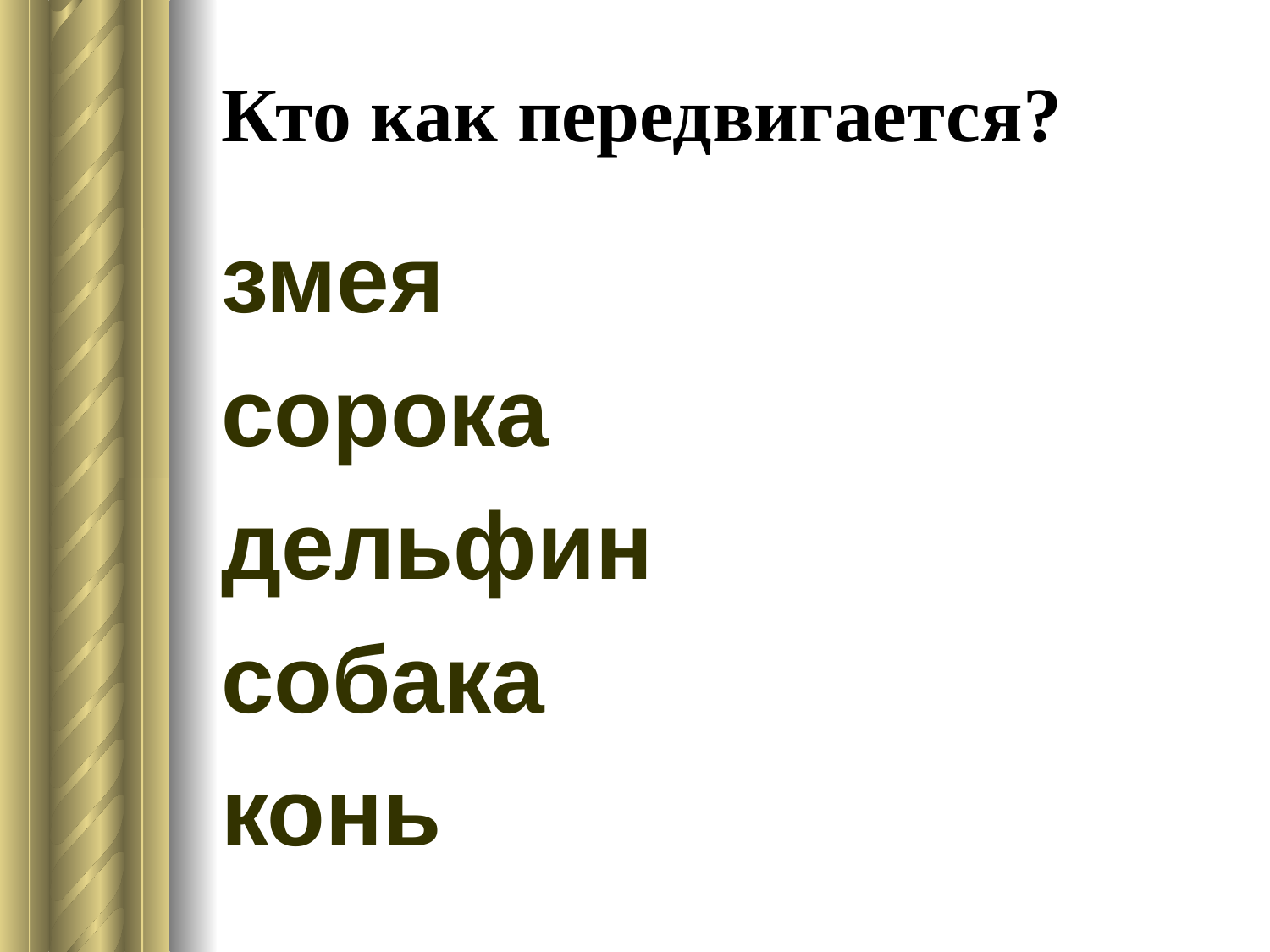

# Кто как передвигается?
змея
сорока
дельфин
собака
конь